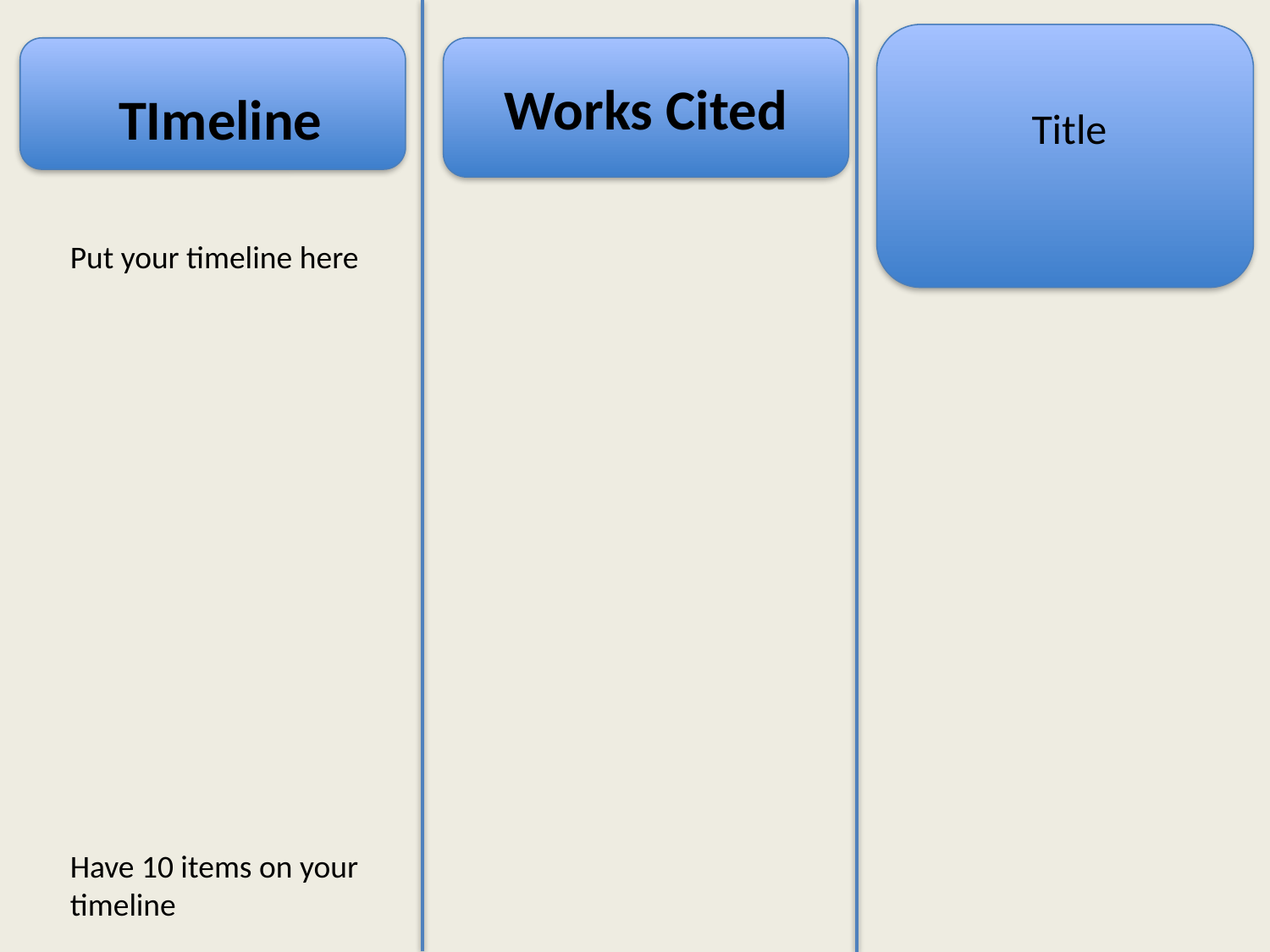

Front
Works Cited
TImeline
Title

Put your timeline here

Have 10 items on your
timeline